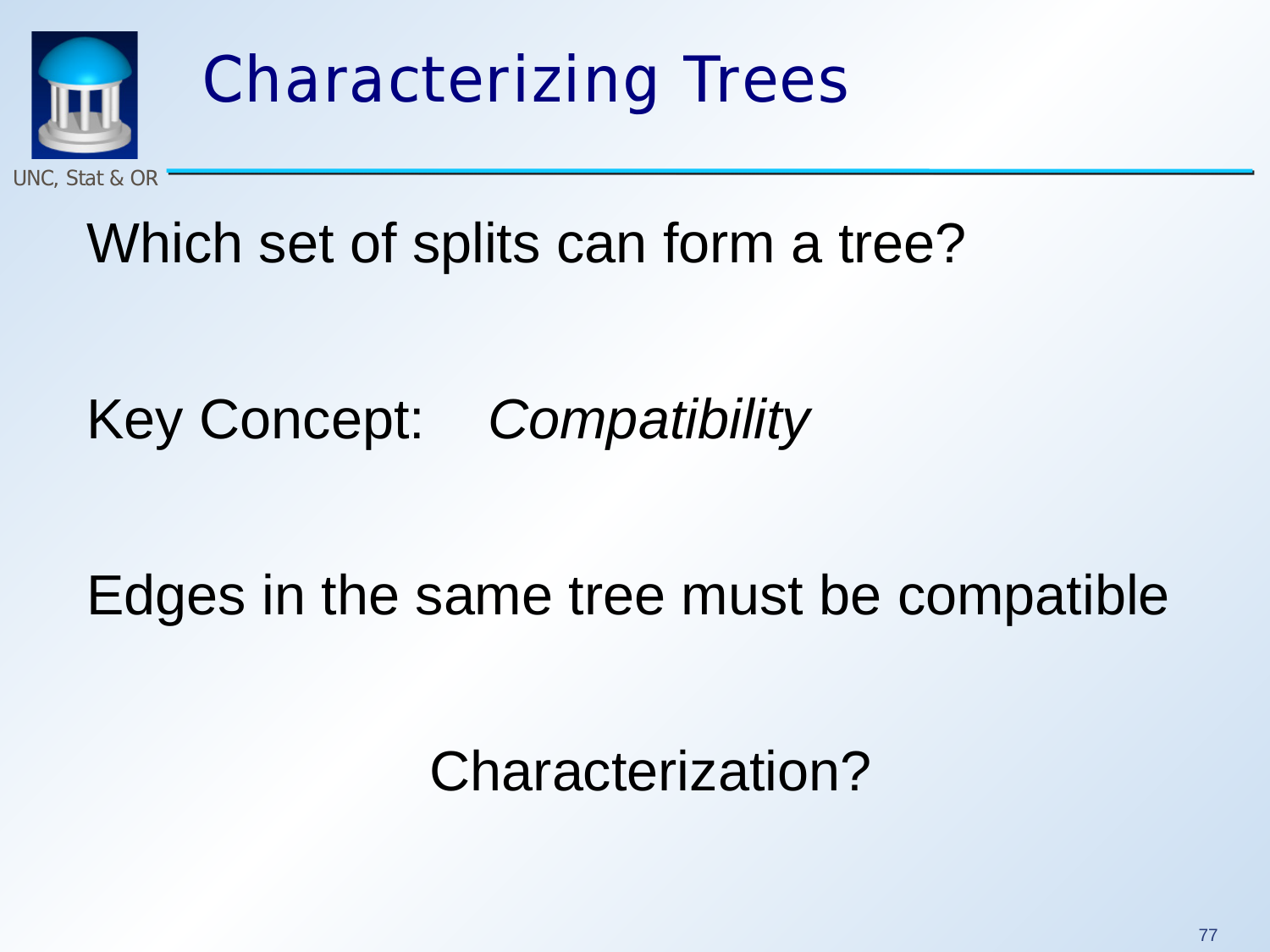

# Characterizing Trees
Which set of splits can form a tree?

Key Concept:    Compatibility

Edges in the same tree must be compatible

Characterization?